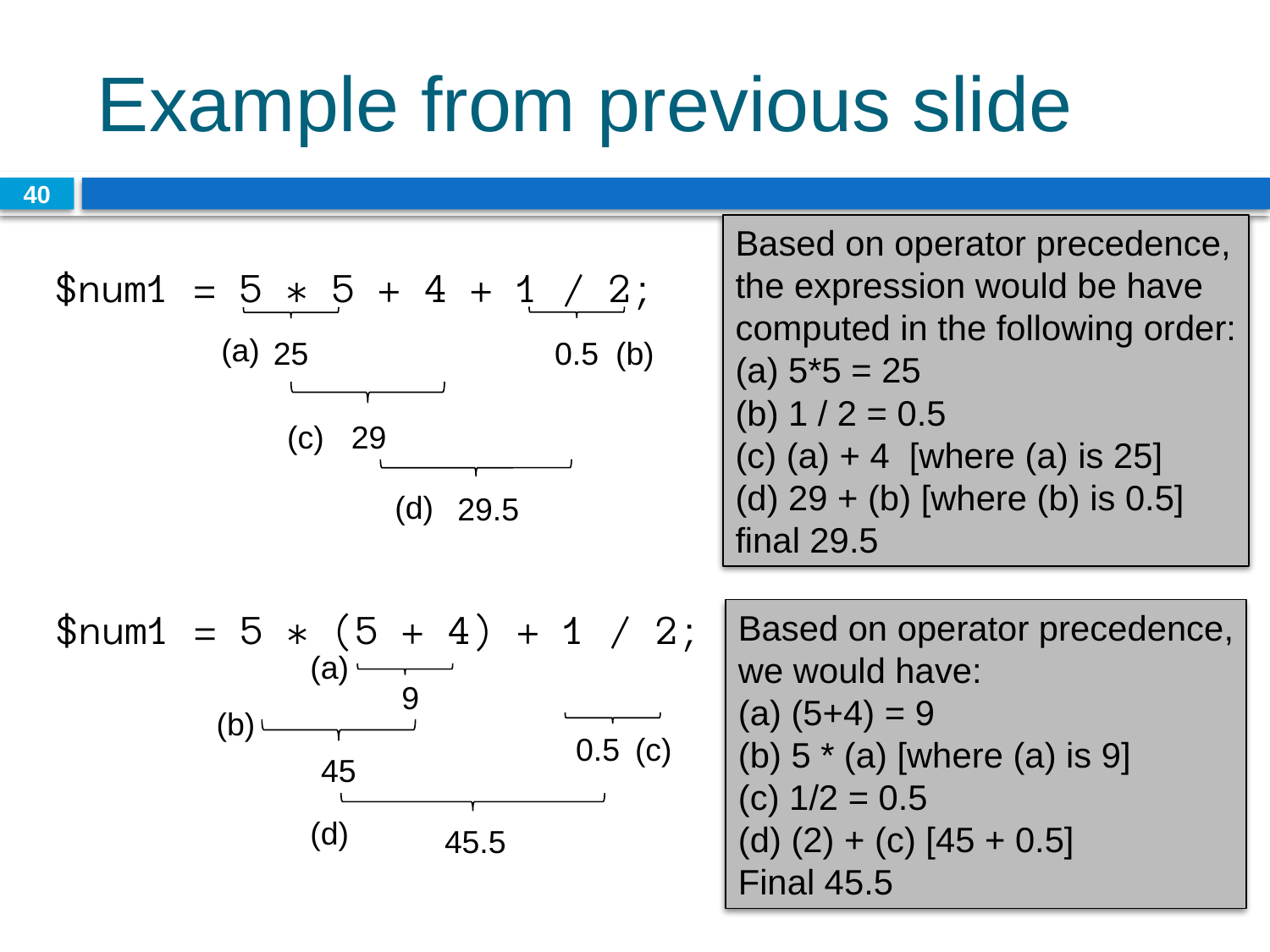

# Example from previous slide
40
Based on operator precedence,
the expression would be have
computed in the following order:
(a) 5*5 = 25
(b) 1 / 2 = 0.5
(c) (a) + 4  [where (a) is 25]
(d) 29 + (b) [where (b) is 0.5]
final 29.5
$num1 = 5 * 5 + 4 + 1 / 2;

(a)
25
0.5
(b)

(c)
29
(d)
29.5
$num1 = 5 * (5 + 4) + 1 / 2;
Based on operator precedence,
we would have:
(a) (5+4) = 9
(b) 5 * (a) [where (a) is 9]
(c) 1/2 = 0.5
(d) (2) + (c) [45 + 0.5]
Final 45.5

(a)

9
(b)
0.5
(c)
45
(d)
45.5